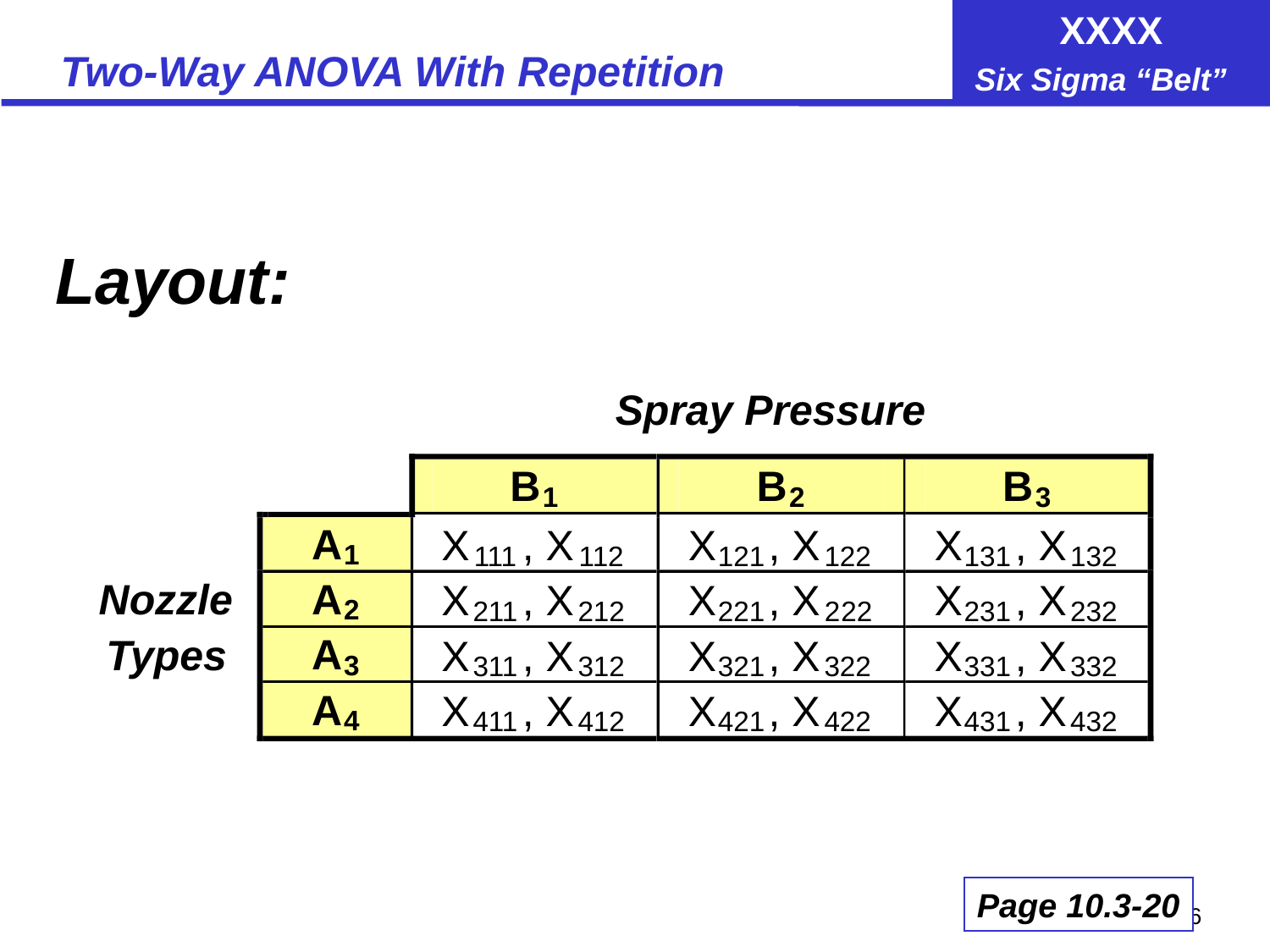

# Two-Way ANOVA With Repetition
Layout:
Spray Pressure

B

B

B

1
2
3

A

X
, X

X
, X

X
, X

1
111
112
121
122
131
132

A

Nozzle

X
, X

X
, X

X
, X

2
211
212
221
2
22
231
232

A

Types
X
, X

X
, X

X
, X

3
311
312
321
322
331
332

A

X
, X

X
, X

X
, X

4
411
412
421
422
431
432

Page 10.3-20